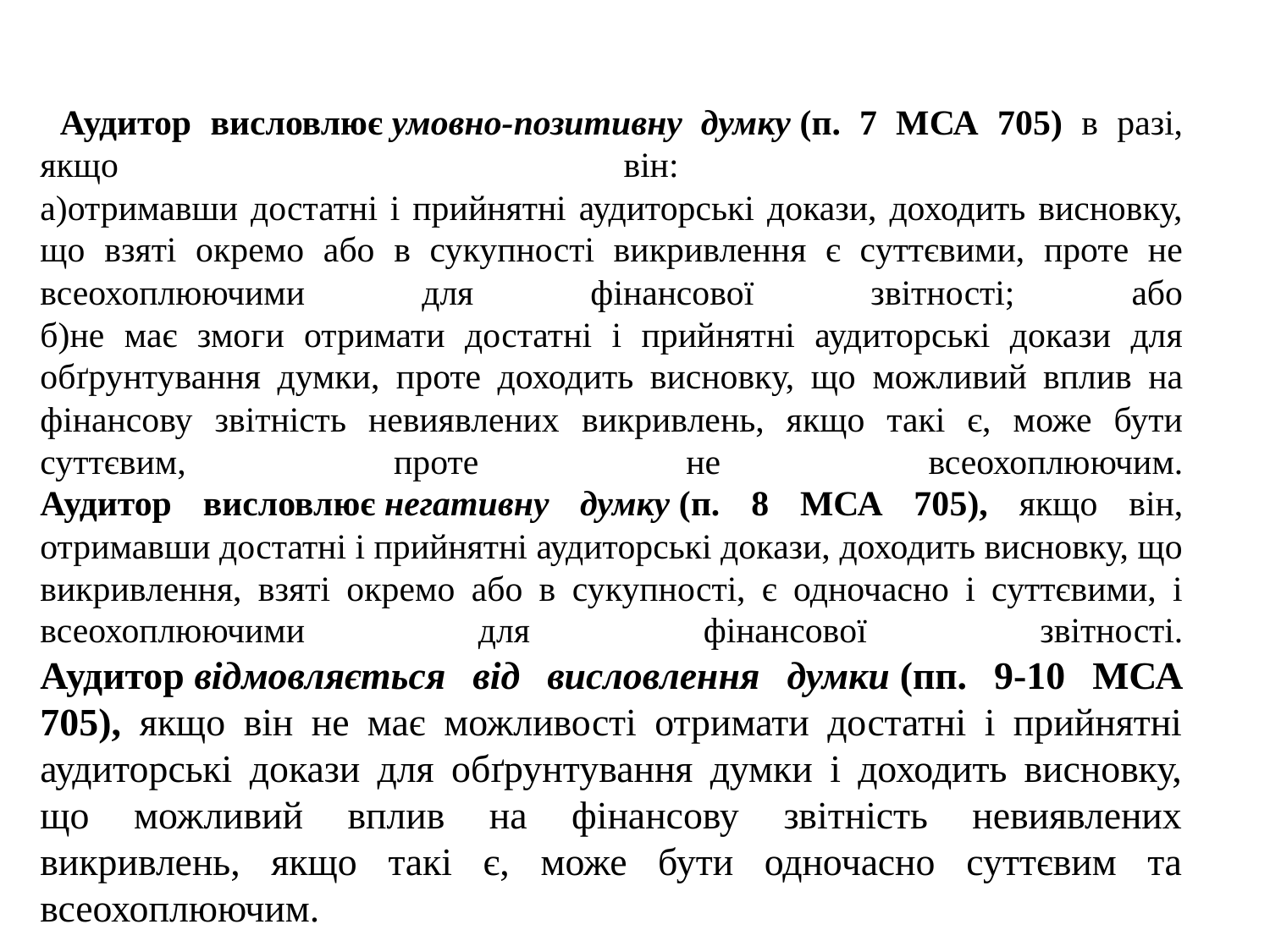

Аудитор висловлює умовно-позитивну думку (п. 7 МСА 705) в разі, якщо він:
а)отримавши достатні і прийнятні аудиторські докази, доходить висновку, що взяті окремо або в сукупності викривлення є суттєвими, проте не всеохоплюючими для фінансової звітності; або
б)не має змоги отримати достатні і прийнятні аудиторські докази для обґрунтування думки, проте доходить висновку, що можливий вплив на фінансову звітність невиявлених викривлень, якщо такі є, може бути суттєвим, проте не всеохоплюючим.
Аудитор висловлює негативну думку (п. 8 МСА 705), якщо він,
отримавши достатні і прийнятні аудиторські докази, доходить висновку, що викривлення, взяті окремо або в сукупності, є одночасно і суттєвими, і всеохоплюючими для фінансової звітності.
Аудитор відмовляється від висловлення думки (пп. 9-10 МСА 705), якщо він не має можливості отримати достатні і прийнятні аудиторські докази для обґрунтування думки і доходить висновку, що можливий вплив на фінансову звітність невиявлених викривлень, якщо такі є, може бути одночасно суттєвим та всеохоплюючим.